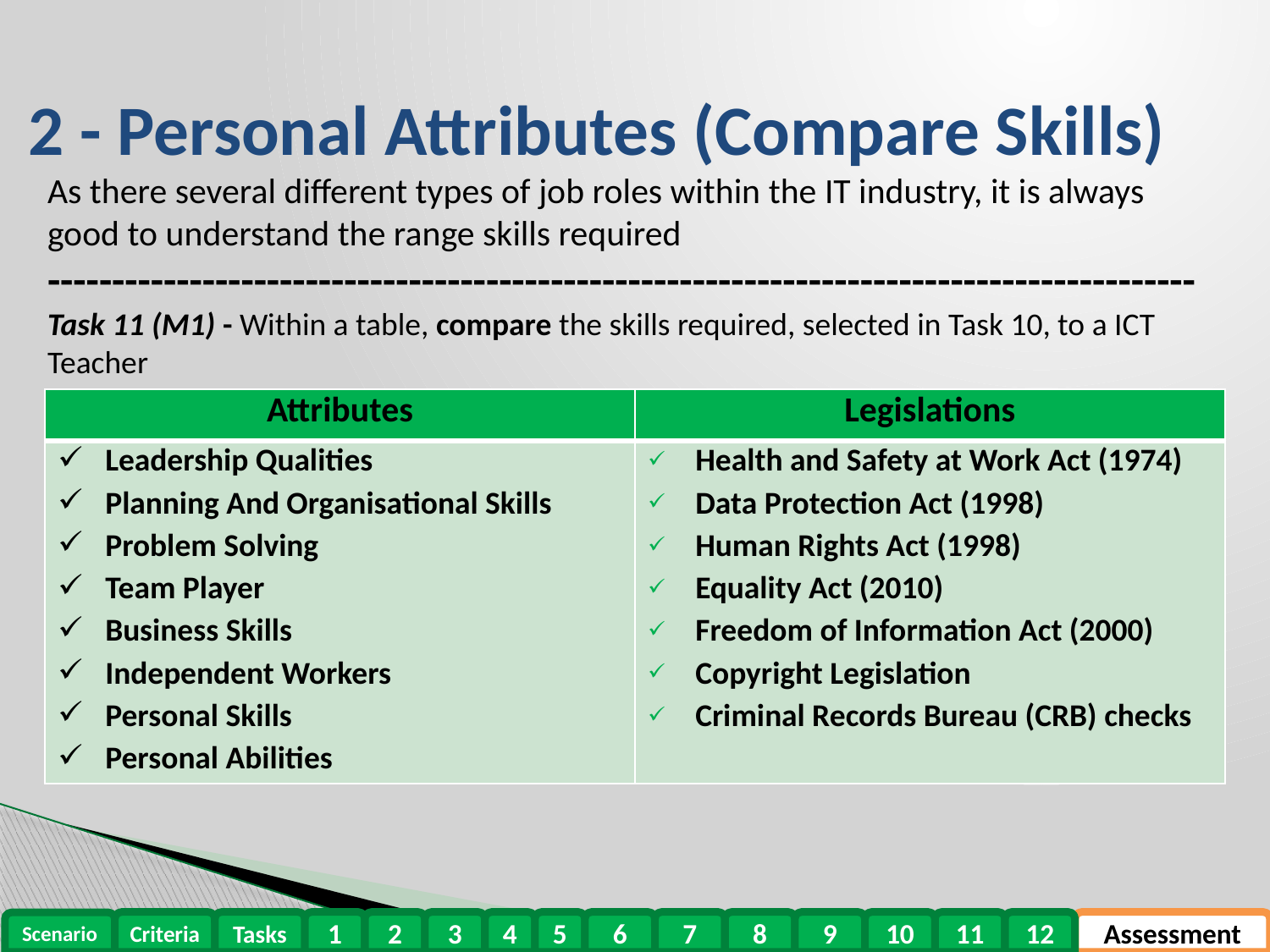

# 2 - Personal Attributes (Compare Skills)
As there several different types of job roles within the IT industry, it is always good to understand the range skills required
-----------------------------------------------------------------------------------------
Task 11 (M1) - Within a table, compare the skills required, selected in Task 10, to a ICT Teacher
| Attributes | Legislations |
| --- | --- |
| Leadership Qualities Planning And Organisational Skills Problem Solving Team Player Business Skills Independent Workers Personal Skills Personal Abilities | Health and Safety at Work Act (1974) Data Protection Act (1998) Human Rights Act (1998) Equality Act (2010) Freedom of Information Act (2000) Copyright Legislation Criminal Records Bureau (CRB) checks |